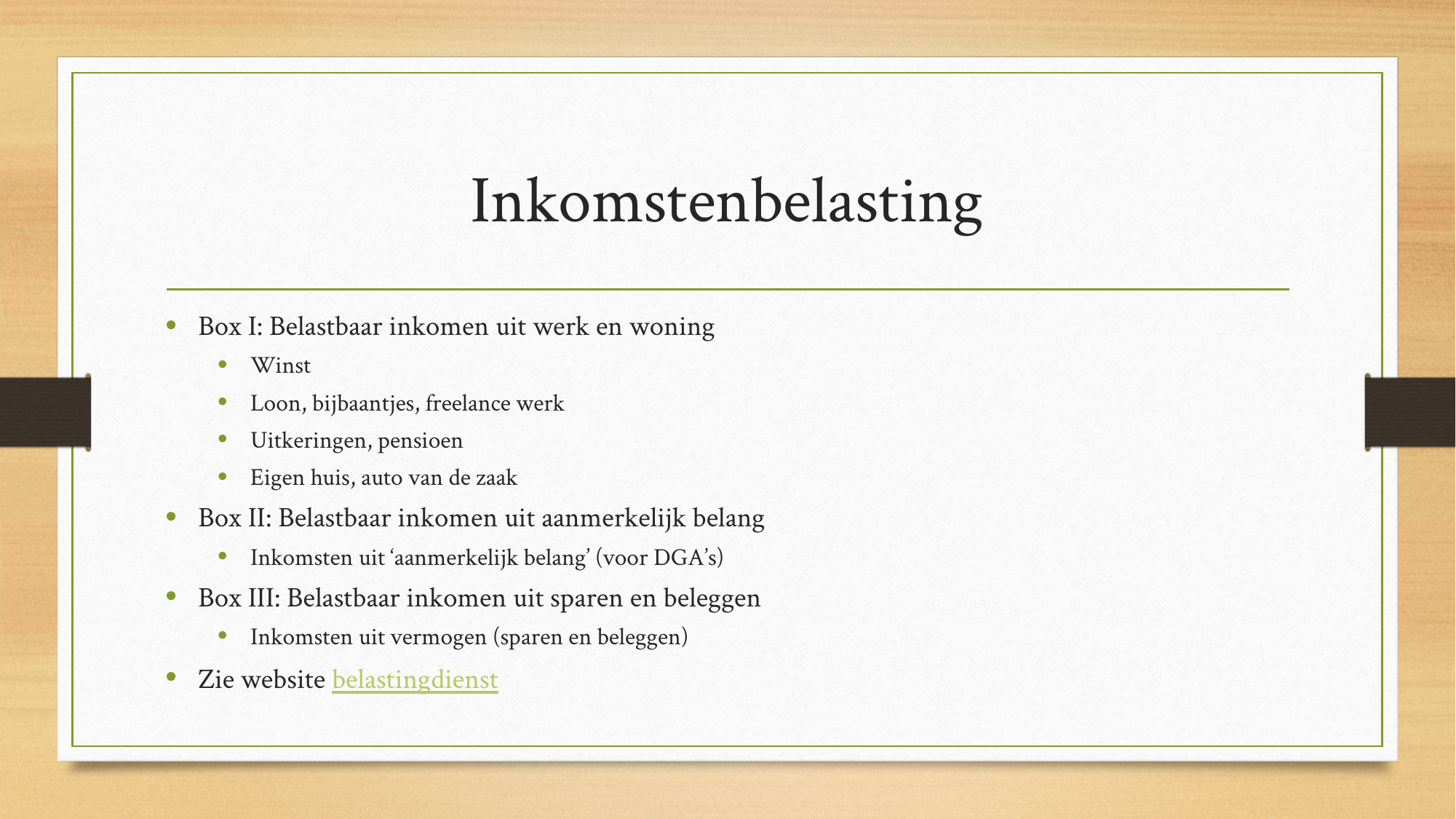

# Inkomstenbelasting
Box I: Belastbaar inkomen uit werk en woning
Winst
Loon, bijbaantjes, freelance werk
Uitkeringen, pensioen
Eigen huis, auto van de zaak
Box II: Belastbaar inkomen uit aanmerkelijk belang
Inkomsten uit ‘aanmerkelijk belang’ (voor DGA’s)
Box III: Belastbaar inkomen uit sparen en beleggen
Inkomsten uit vermogen (sparen en beleggen)
Zie website belastingdienst